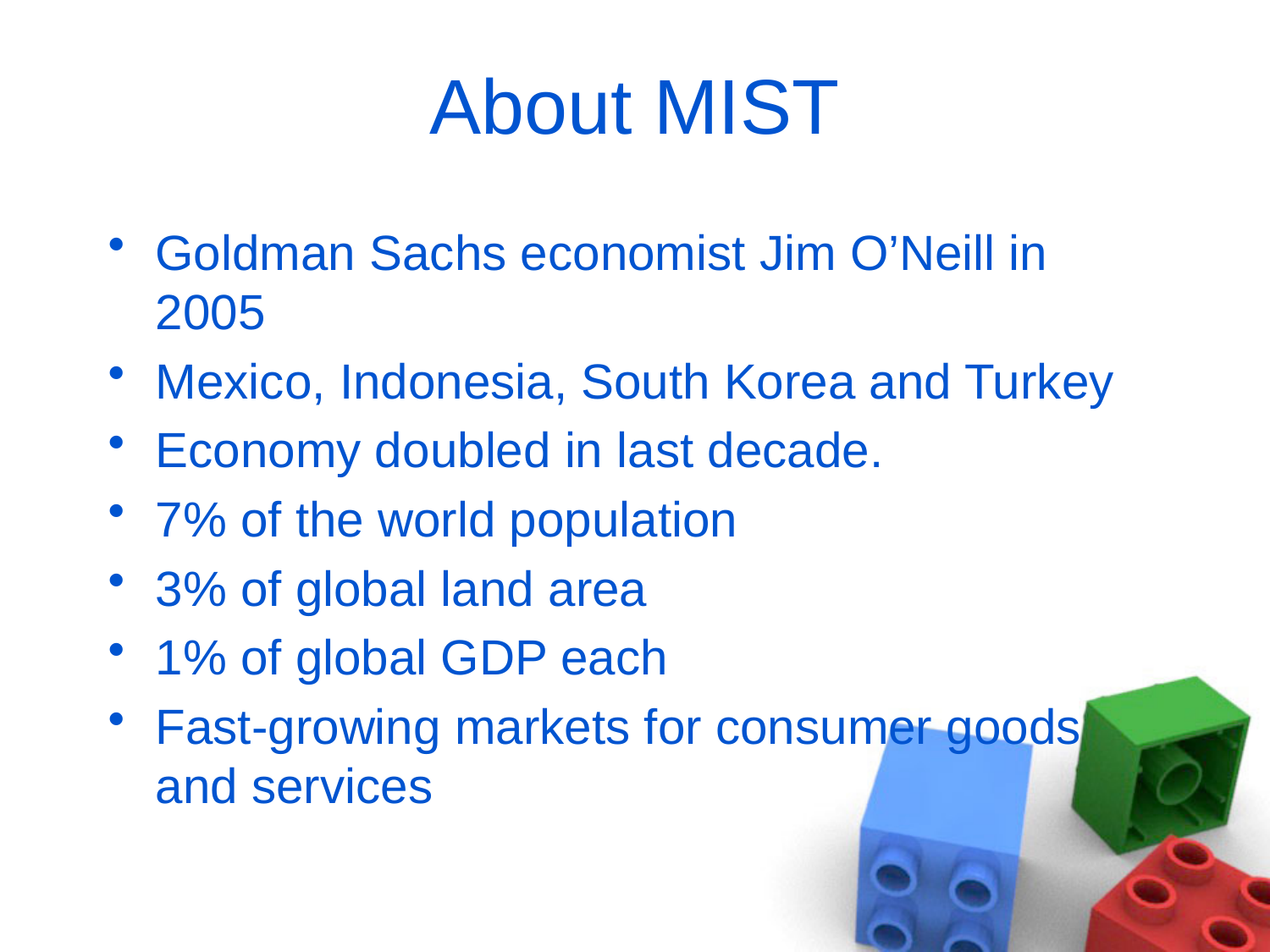

# About MIST
Goldman Sachs economist Jim O’Neill in 2005
Mexico, Indonesia, South Korea and Turkey
Economy doubled in last decade.
7% of the world population
3% of global land area
1% of global GDP each
Fast-growing markets for consumer goods and services